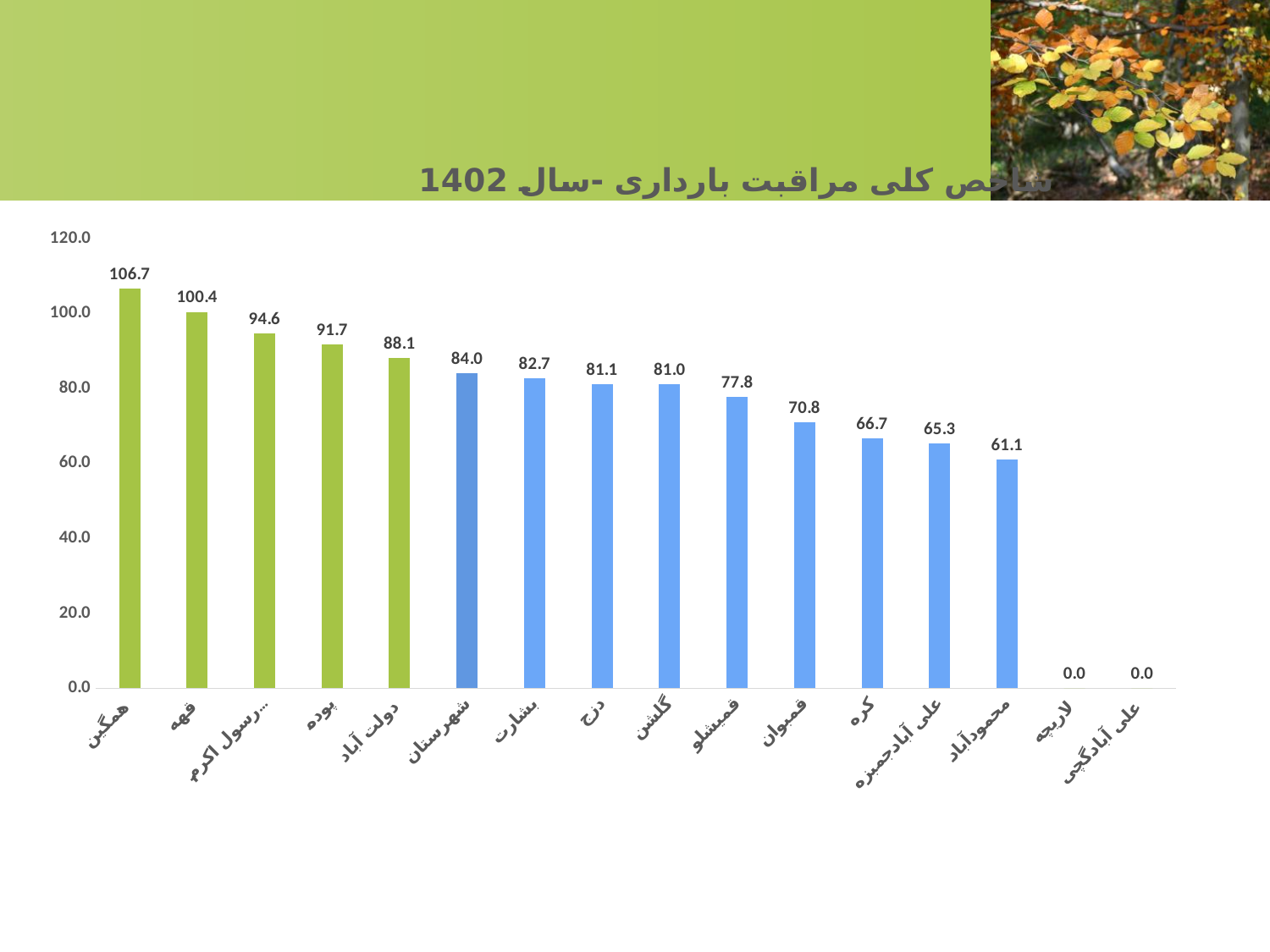

### Chart: شاخص کلی مراقبت بارداری -سال 1402

| Category |  |
|---|---|
| همگین  | 106.66666666666667 |
| قهه  | 100.3968253968254 |
| رسول اکرم (ص) | 94.57292630280604 |
| پوده | 91.66666666666667 |
| دولت آباد  | 88.09523809523809 |
| شهرستان | 84.0480691092817 |
| بشارت | 82.7262443438914 |
| دزج | 81.06060606060605 |
| گلشن | 81.0 |
| قمیشلو | 77.77777777777777 |
| قمبوان | 70.83333333333333 |
| کره | 66.66666666666667 |
| علی آبادجمبزه | 65.27777777777779 |
| محمودآباد | 61.11111111111111 |
| لاریچه  | 0.0 |
| علی آبادگچی  | 0.0 |